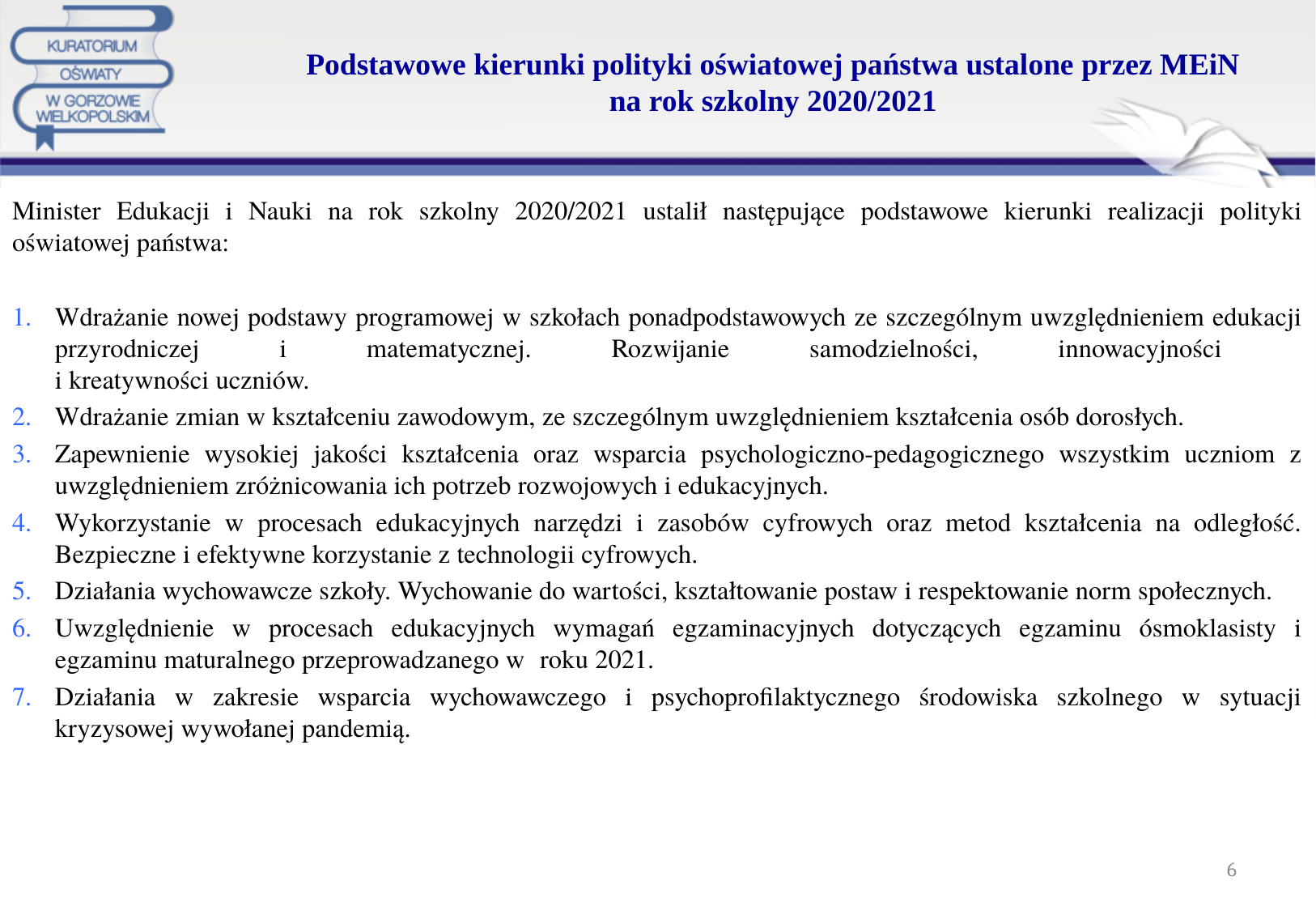

# Podstawowe kierunki polityki oświatowej państwa ustalone przez MEiN na rok szkolny 2020/2021
Minister Edukacji i Nauki na rok szkolny 2020/2021 ustalił następujące podstawowe kierunki realizacji polityki oświatowej państwa:

Wdrażanie nowej podstawy programowej w szkołach ponadpodstawowych ze szczególnym uwzględnieniem edukacji przyrodniczej i matematycznej. Rozwijanie samodzielności, innowacyjności
i kreatywności uczniów.
Wdrażanie zmian w kształceniu zawodowym, ze szczególnym uwzględnieniem kształcenia osób dorosłych.
Zapewnienie wysokiej jakości kształcenia oraz wsparcia psychologiczno-pedagogicznego wszystkim uczniom z uwzględnieniem zróżnicowania ich potrzeb rozwojowych i edukacyjnych.
Wykorzystanie w procesach edukacyjnych narzędzi i zasobów cyfrowych oraz metod kształcenia na odległość. Bezpieczne i efektywne korzystanie z technologii cyfrowych.
Działania wychowawcze szkoły. Wychowanie do wartości, kształtowanie postaw i respektowanie norm społecznych.
Uwzględnienie w procesach edukacyjnych wymagań egzaminacyjnych dotyczących egzaminu ósmoklasisty i egzaminu maturalnego przeprowadzanego w  roku 2021.
Działania w zakresie wsparcia wychowawczego i psychoprofilaktycznego środowiska szkolnego w sytuacji kryzysowej wywołanej pandemią.

6